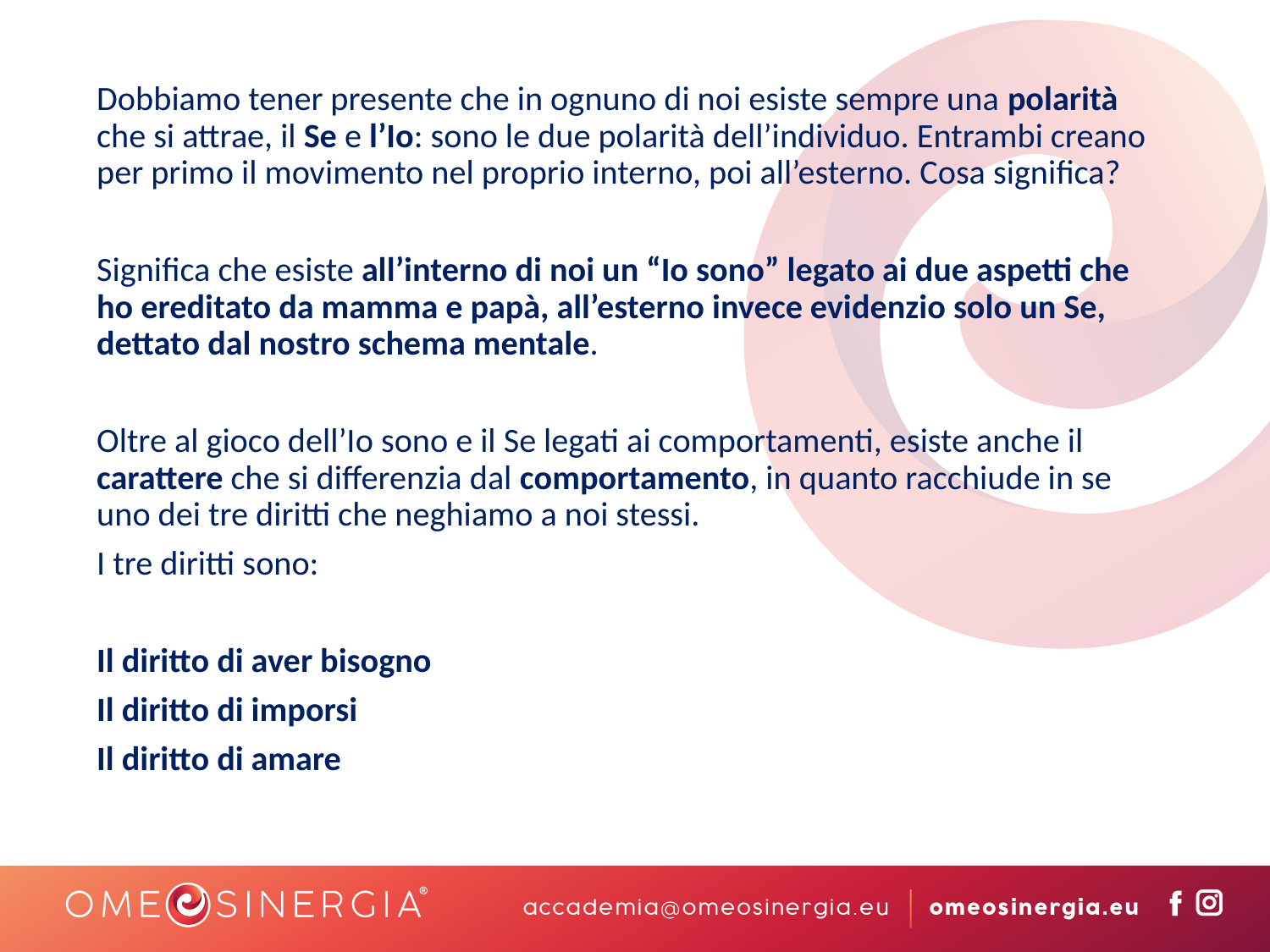

Dobbiamo tener presente che in ognuno di noi esiste sempre una polarità che si attrae, il Se e l’Io: sono le due polarità dell’individuo. Entrambi creano per primo il movimento nel proprio interno, poi all’esterno. Cosa significa?

Significa che esiste all’interno di noi un “Io sono” legato ai due aspetti che ho ereditato da mamma e papà, all’esterno invece evidenzio solo un Se, dettato dal nostro schema mentale.

Oltre al gioco dell’Io sono e il Se legati ai comportamenti, esiste anche il carattere che si differenzia dal comportamento, in quanto racchiude in se uno dei tre diritti che neghiamo a noi stessi.
I tre diritti sono:

Il diritto di aver bisogno
Il diritto di imporsi
Il diritto di amare